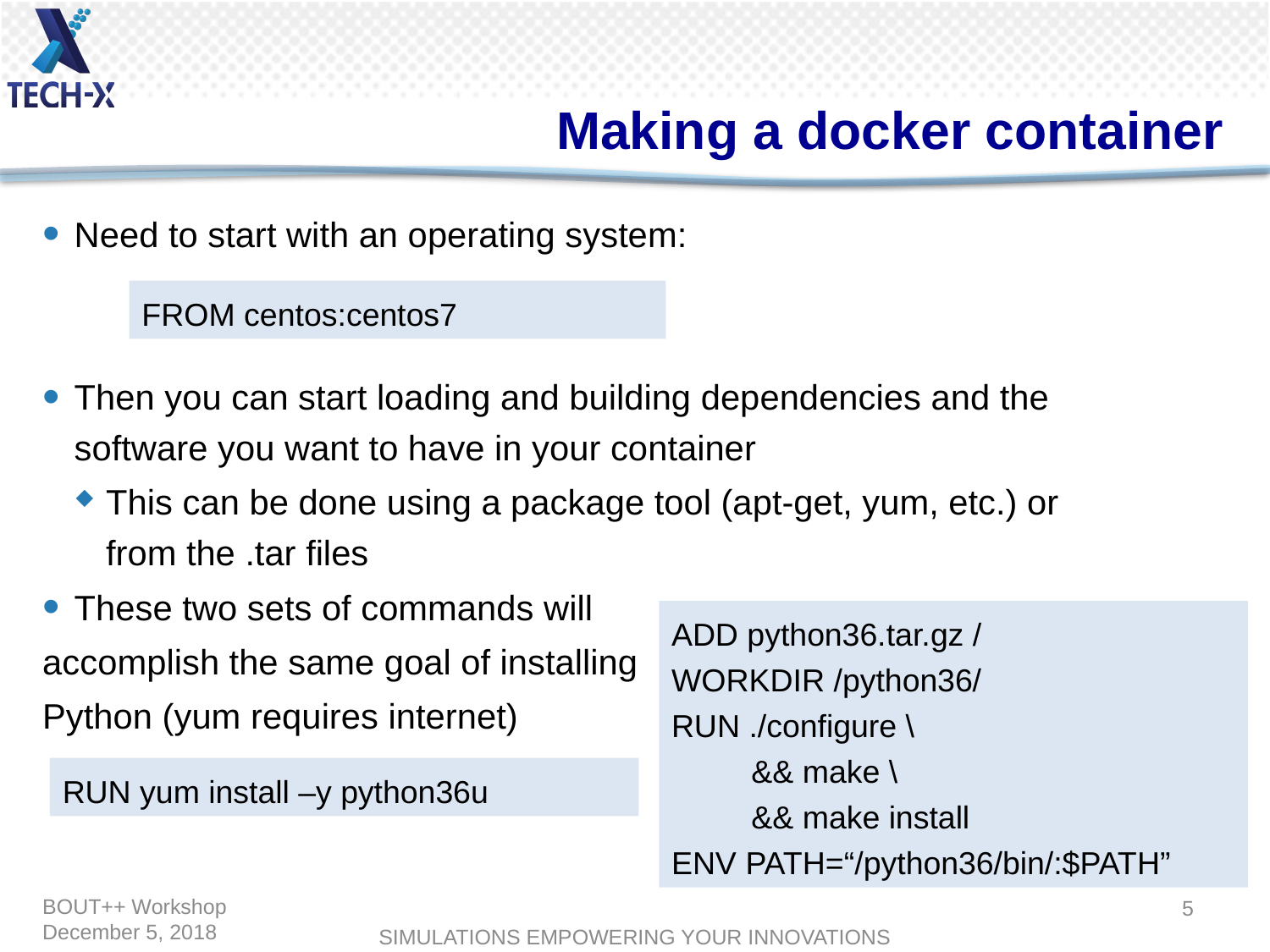

# Making a docker container
Need to start with an operating system:

Then you can start loading and building dependencies and the software you want to have in your container
This can be done using a package tool (apt-get, yum, etc.) or from the .tar files
These two sets of commands will
accomplish the same goal of installing
Python (yum requires internet)

FROM centos:centos7
ADD python36.tar.gz /
WORKDIR /python36/
RUN ./configure \
         && make \
         && make install
ENV PATH=“/python36/bin/:$PATH”
RUN yum install –y python36u
5
BOUT++ Workshop
December 5, 2018
SIMULATIONS EMPOWERING YOUR INNOVATIONS